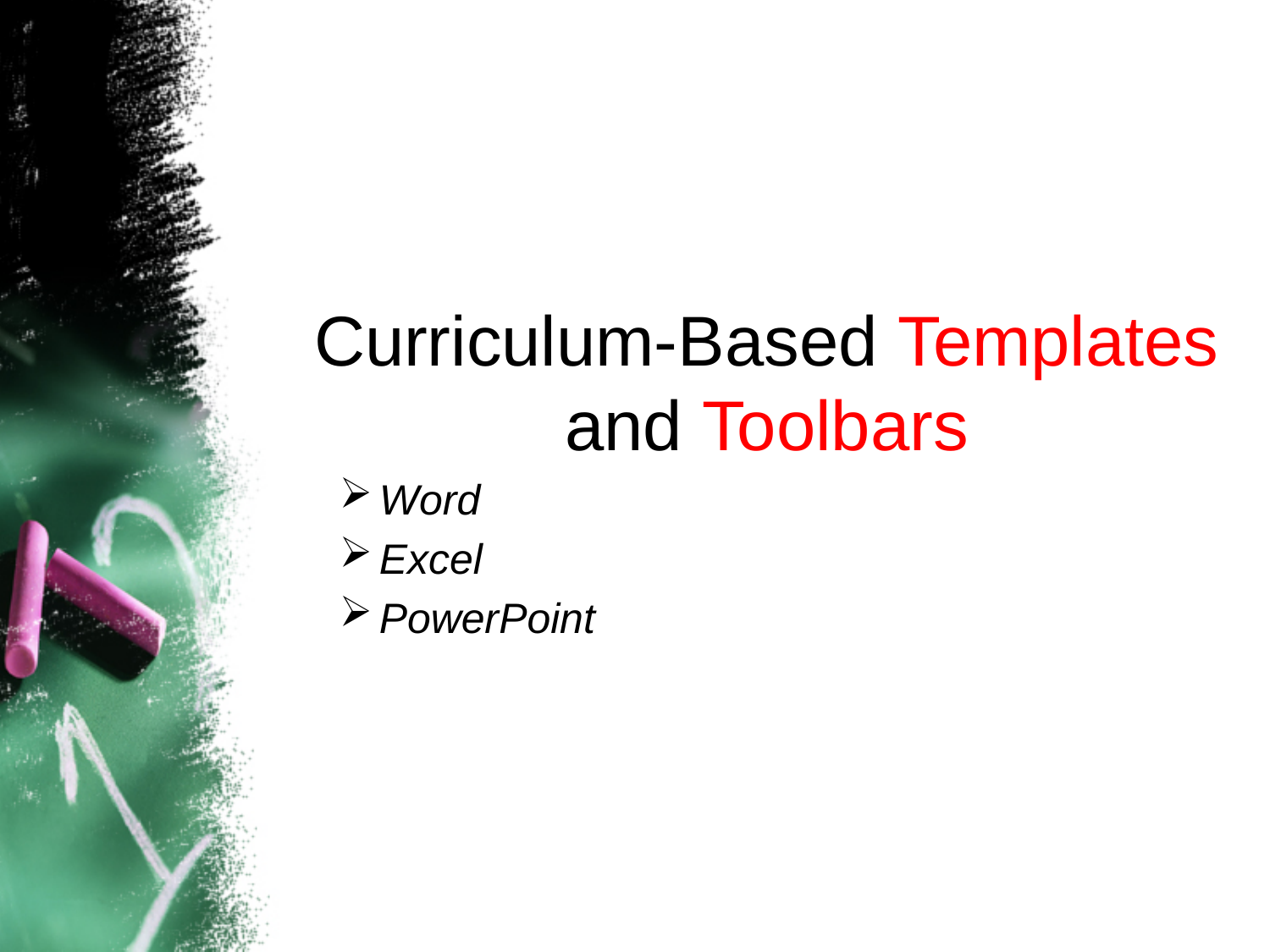

Curriculum-Based Templates
and Toolbars
Word
Excel
PowerPoint